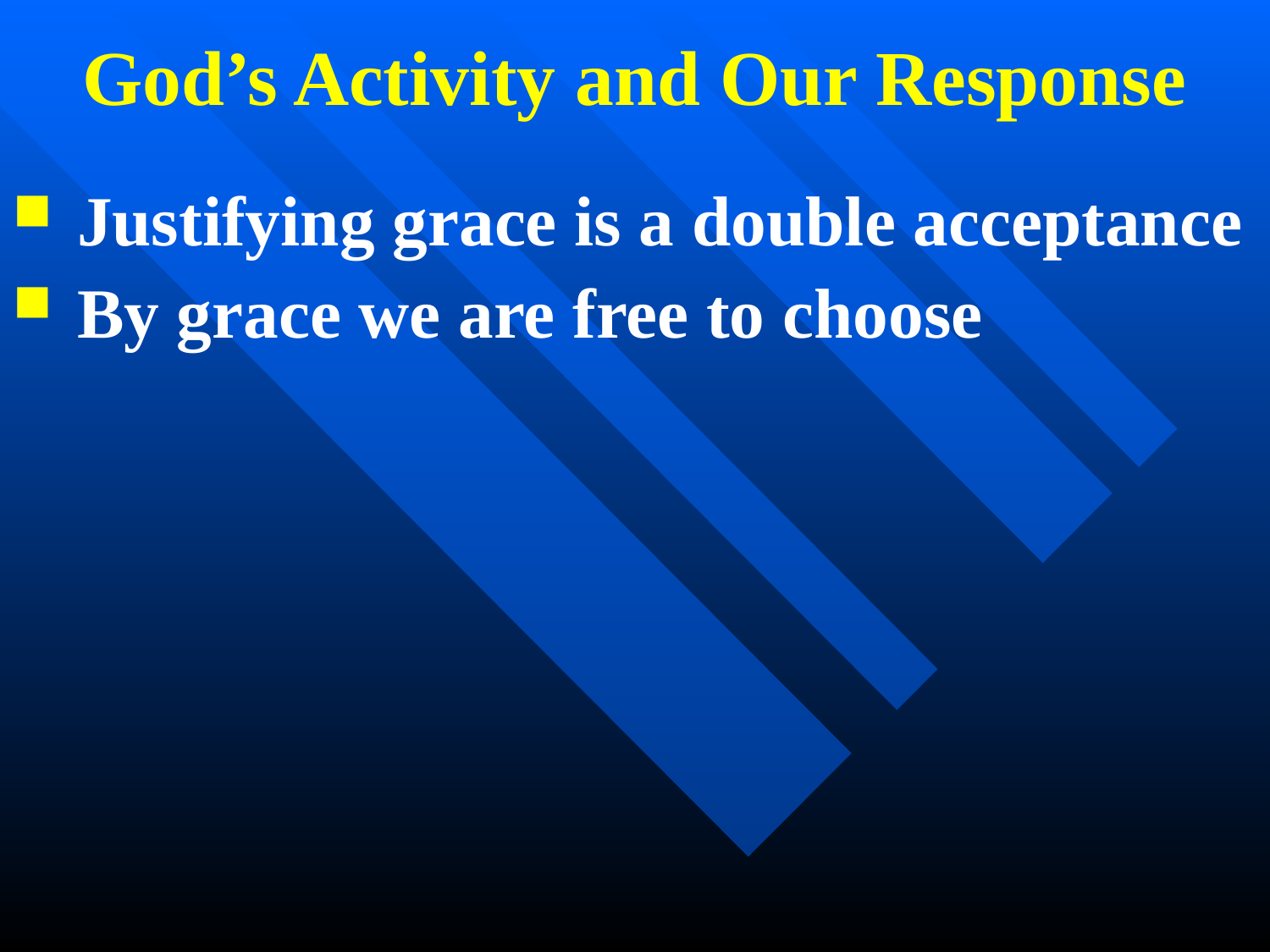

# God’s Activity and Our Response
Justifying grace is a double acceptance
By grace we are free to choose